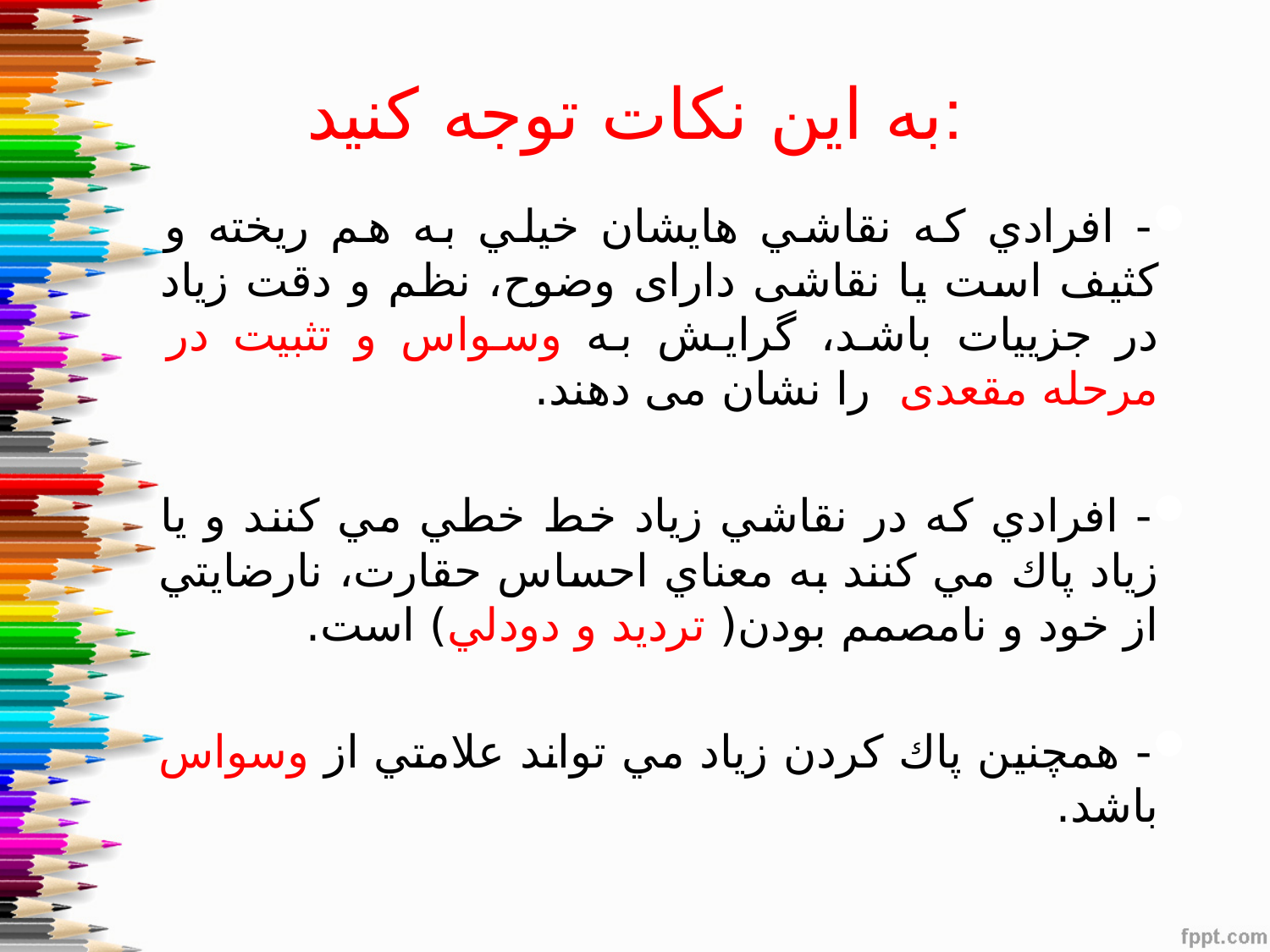

# به این نکات توجه کنید:
- افرادي كه نقاشي هايشان خيلي به هم ريخته و كثيف است یا نقاشی دارای وضوح، نظم و دقت زیاد در جزییات باشد، گرایش به وسواس و تثبیت در مرحله مقعدی  را نشان می دهند.

- افرادي كه در نقاشي زياد خط خطي مي كنند و يا زياد پاك مي كنند به معناي احساس حقارت، نارضايتي از خود و نامصمم بودن( ترديد و دودلي) است.

- همچنين پاك كردن زياد مي تواند علامتي از وسواس باشد.